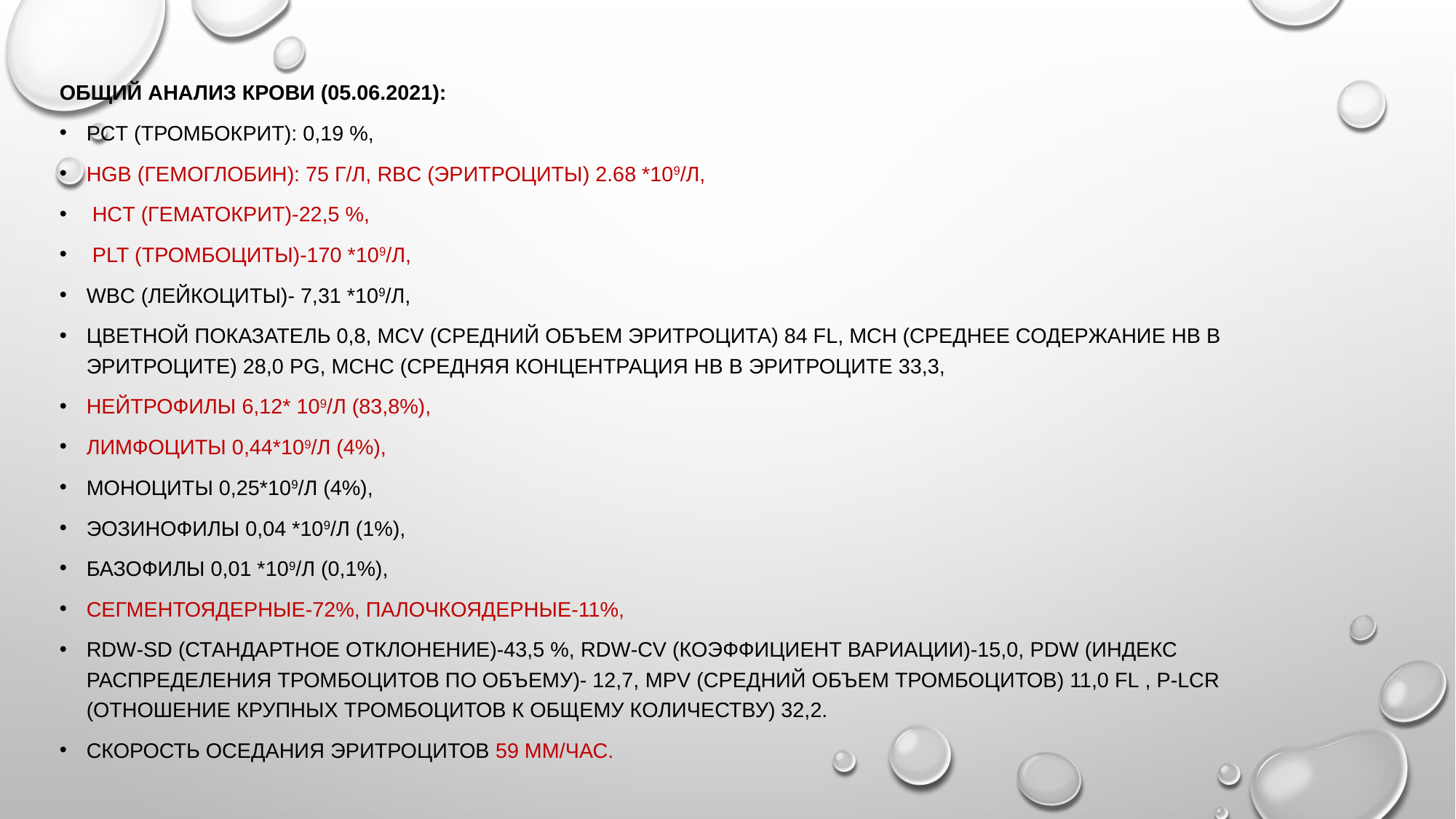

Общий анализ крови (05.06.2021):
PCT (тромбокрит): 0,19 %,
HGB (гемоглобин): 75 г/л, RBC (эритроциты) 2.68 *109/л,
 HCT (гематокрит)-22,5 %,
 PLT (тромбоциты)-170 *109/л,
WBC (лейкоциты)- 7,31 *109/л,
цветной показатель 0,8, MCV (средний объем эритроцита) 84 fL, MCH (среднее содержание Hb в эритроците) 28,0 pg, MCHC (средняя концентрация Hb в эритроците 33,3,
нейтрофилы 6,12* 109/л (83,8%),
лимфоциты 0,44*109/л (4%),
моноциты 0,25*109/л (4%),
эозинофилы 0,04 *109/л (1%),
базофилы 0,01 *109/л (0,1%),
сегментоядерные-72%, палочкоядерные-11%,
RDW-SD (стандартное отклонение)-43,5 %, RDW-CV (коэффициент вариации)-15,0, PDW (индекс распределения тромбоцитов по объему)- 12,7, MPV (средний объем тромбоцитов) 11,0 fL , P-LCR (отношение крупных тромбоцитов к общему количеству) 32,2.
Скорость оседания эритроцитов 59 мм/час.